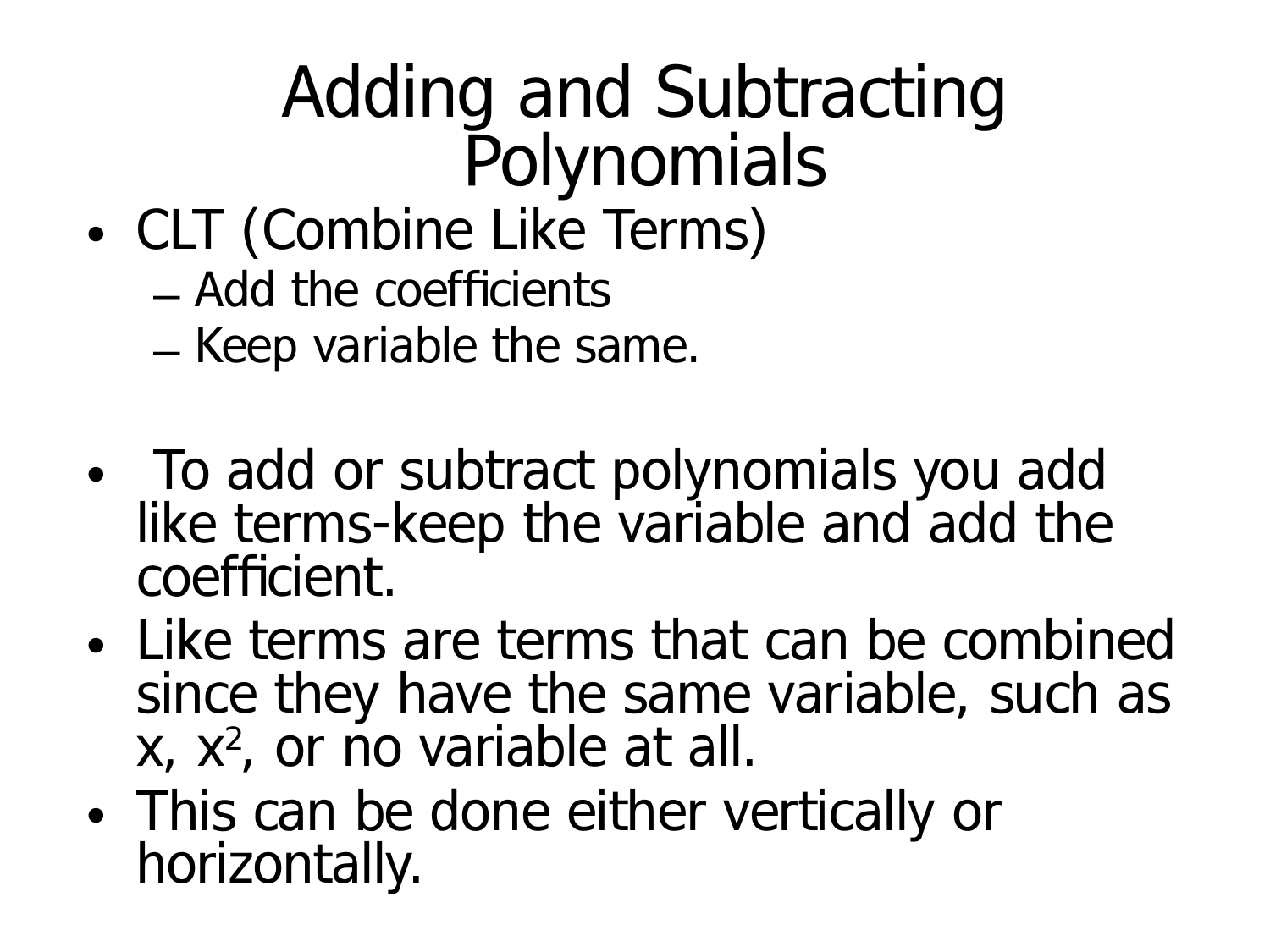

# Adding and Subtracting Polynomials
CLT (Combine Like Terms)
Add the coefficients
Keep variable the same.

 To add or subtract polynomials you add like terms-keep the variable and add the coefficient.
Like terms are terms that can be combined since they have the same variable, such as x, x2, or no variable at all.
This can be done either vertically or horizontally.